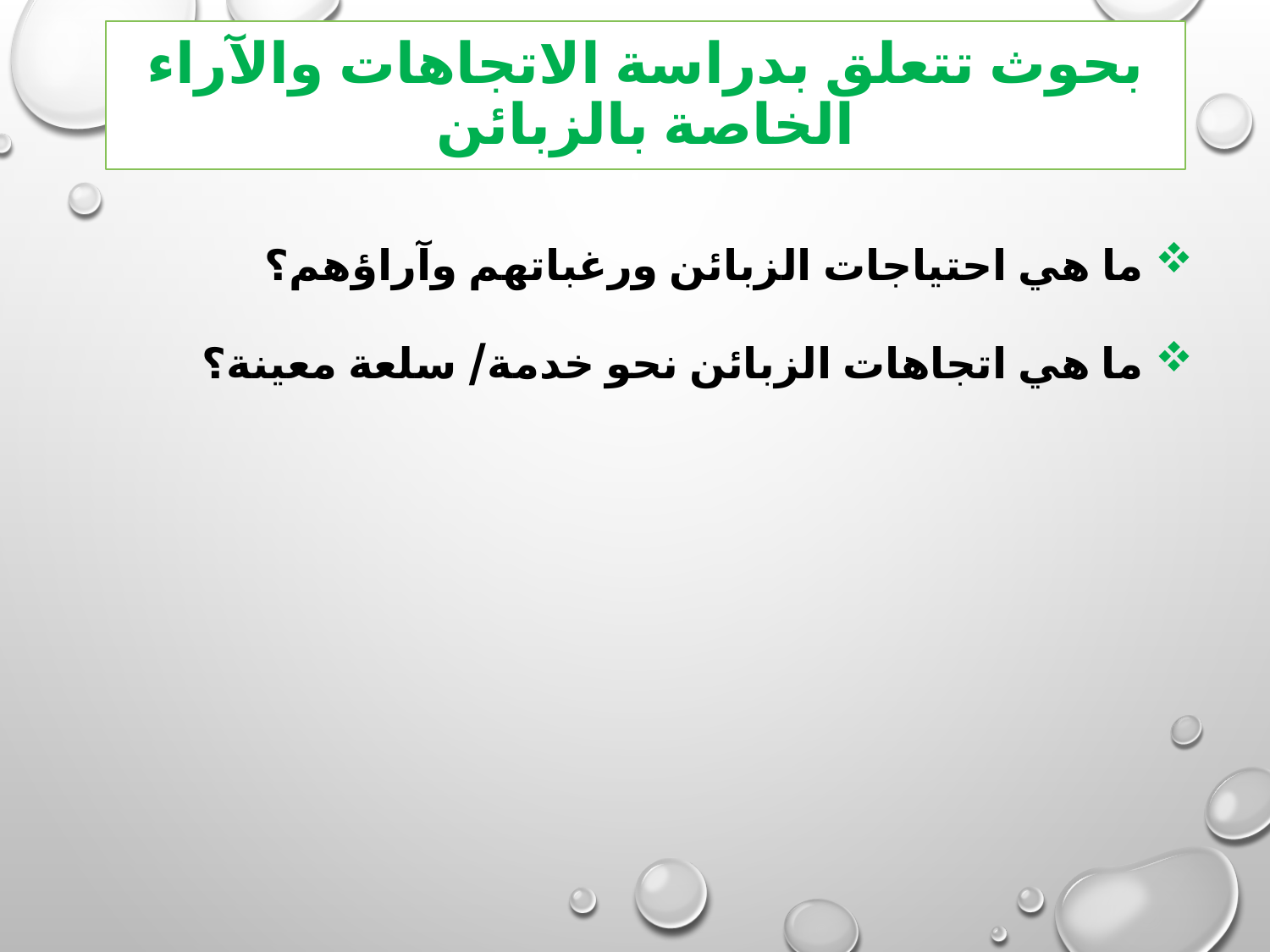

# بحوث تتعلق بدراسة الاتجاهات والآراء الخاصة بالزبائن
 ما هي احتياجات الزبائن ورغباتهم وآراؤهم؟
 ما هي اتجاهات الزبائن نحو خدمة/ سلعة معينة؟